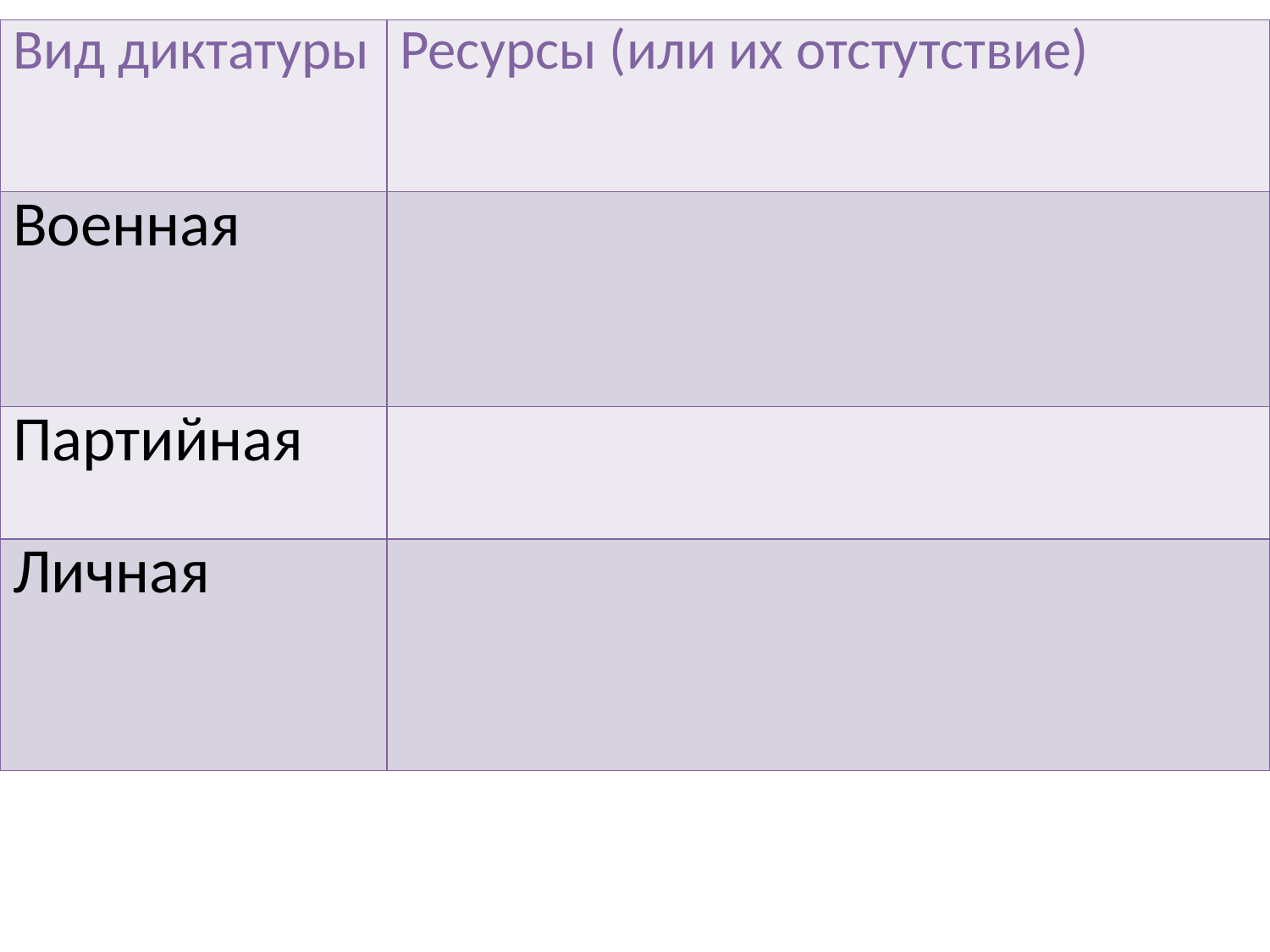

# Нет условий для диктатуры:
| Вид диктатуры | Ресурсы (или их отстутствие) |
| --- | --- |
| Военная |  |
| Партийная |  |
| Личная |  |